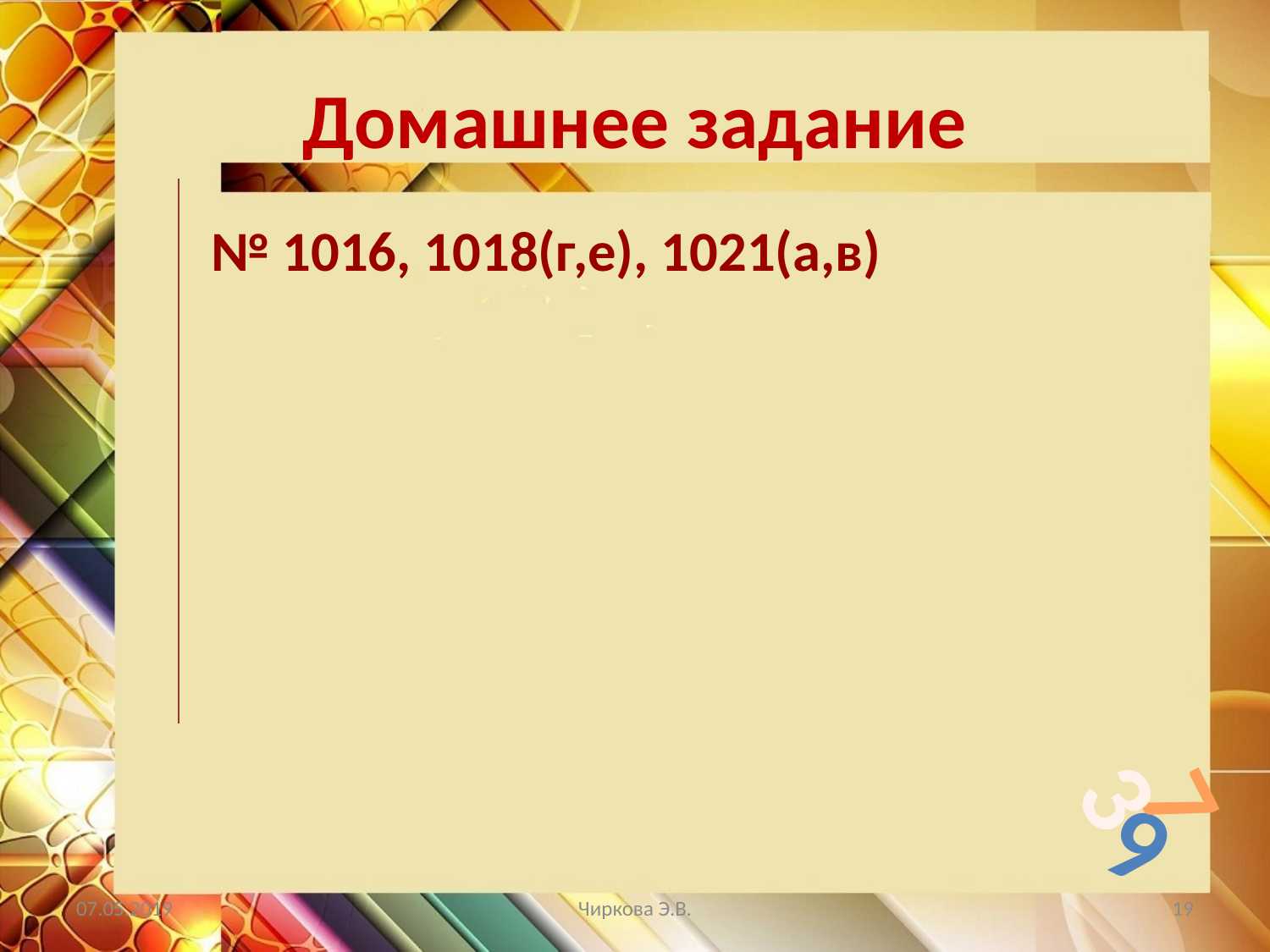

# Домашнее задание
№ 1016, 1018(г,е), 1021(а,в)
3
7
9
07.05.2019
Чиркова Э.В.
19